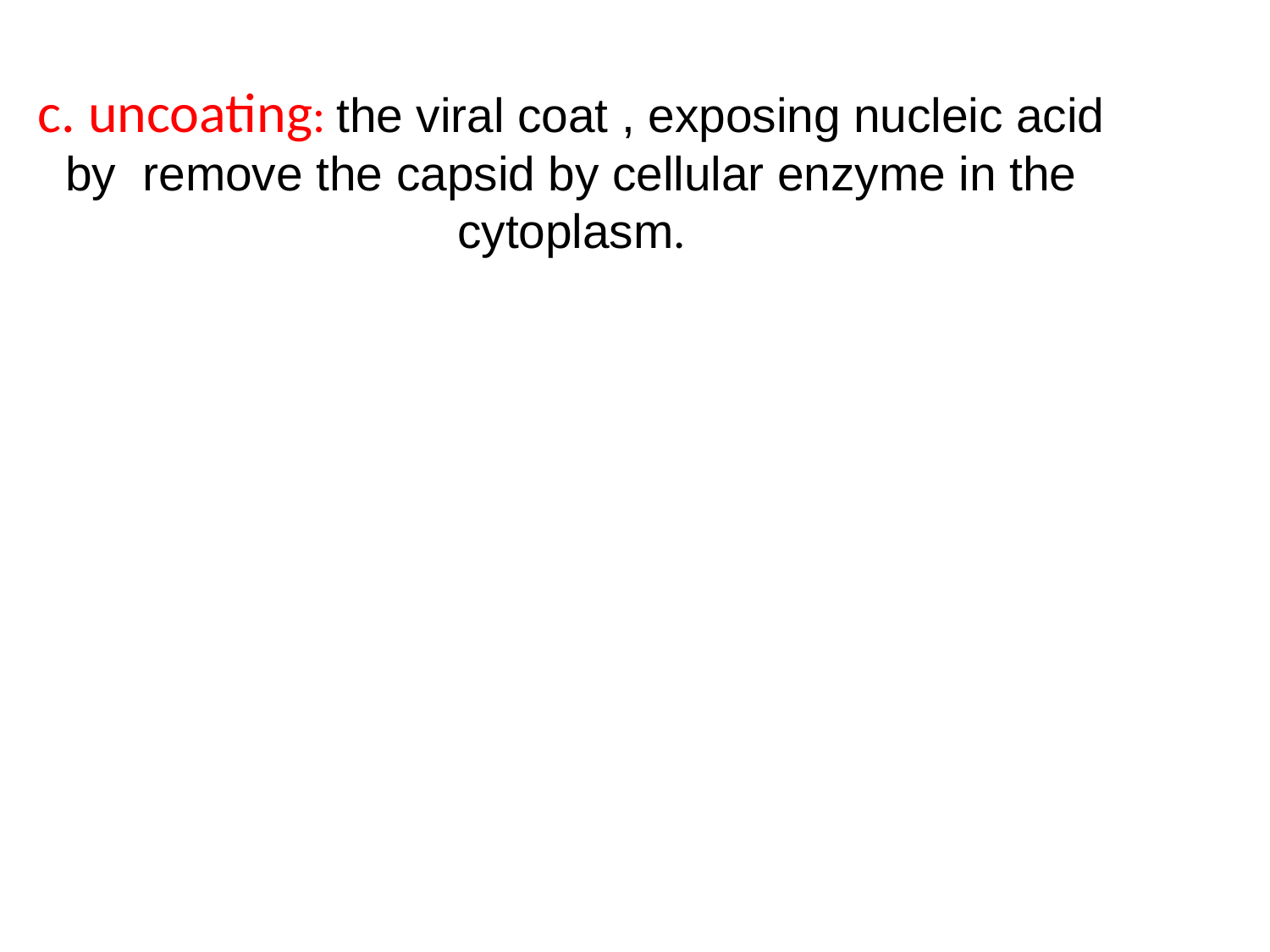

# c. uncoating: the viral coat , exposing nucleic acid by  remove the capsid by cellular enzyme in the cytoplasm.